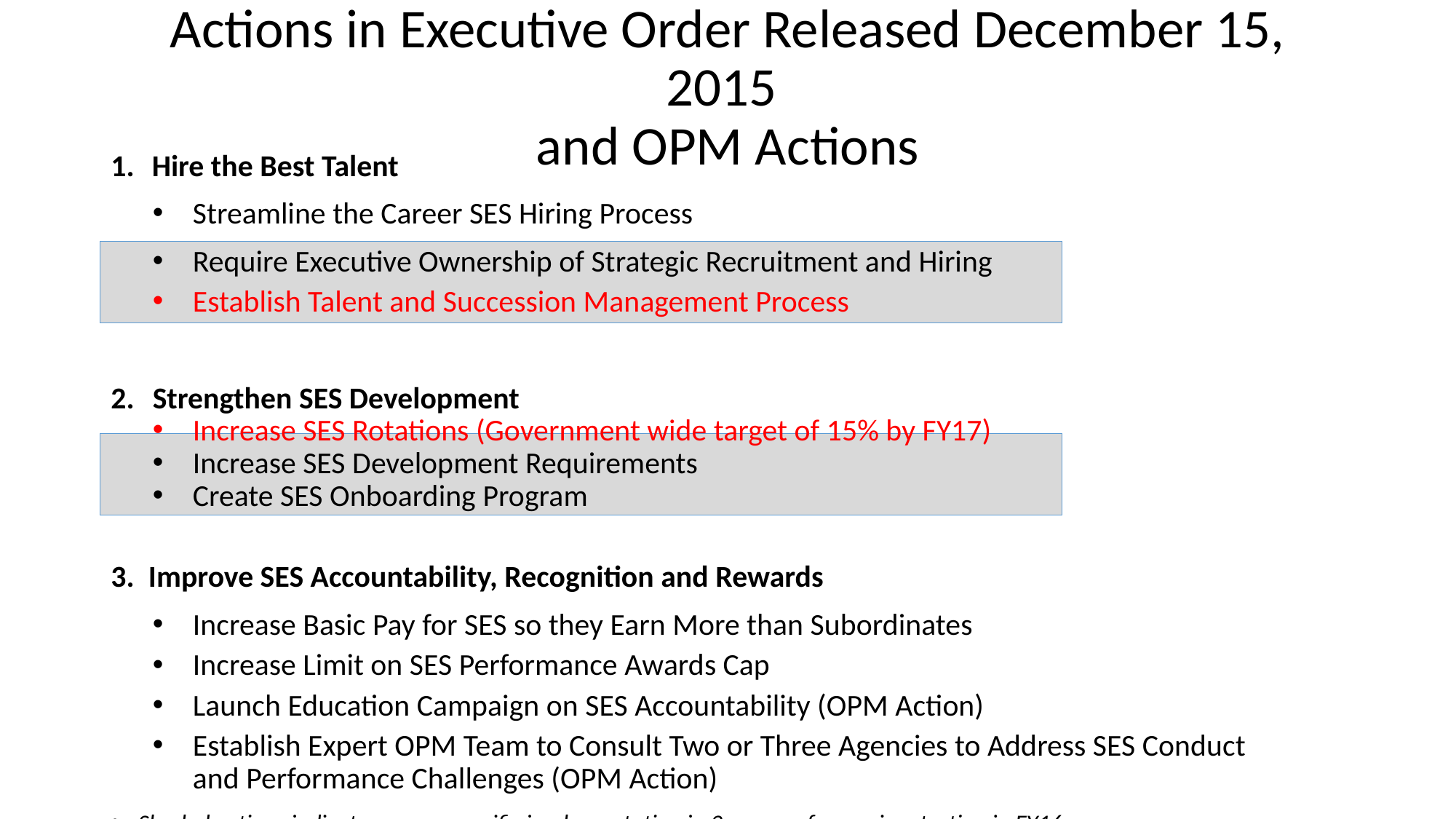

# Actions in Executive Order Released December 15, 2015 and OPM Actions
Hire the Best Talent
Streamline the Career SES Hiring Process
Require Executive Ownership of Strategic Recruitment and Hiring
Establish Talent and Succession Management Process

Strengthen SES Development
Increase SES Rotations (Government wide target of 15% by FY17)
Increase SES Development Requirements
Create SES Onboarding Program
3.  Improve SES Accountability, Recognition and Rewards
Increase Basic Pay for SES so they Earn More than Subordinates
Increase Limit on SES Performance Awards Cap
Launch Education Campaign on SES Accountability (OPM Action)
Establish Expert OPM Team to Consult Two or Three Agencies to Address SES Conduct and Performance Challenges (OPM Action)
Shaded actions indicate agency specific implementation in 3 waves of agencies starting in FY16